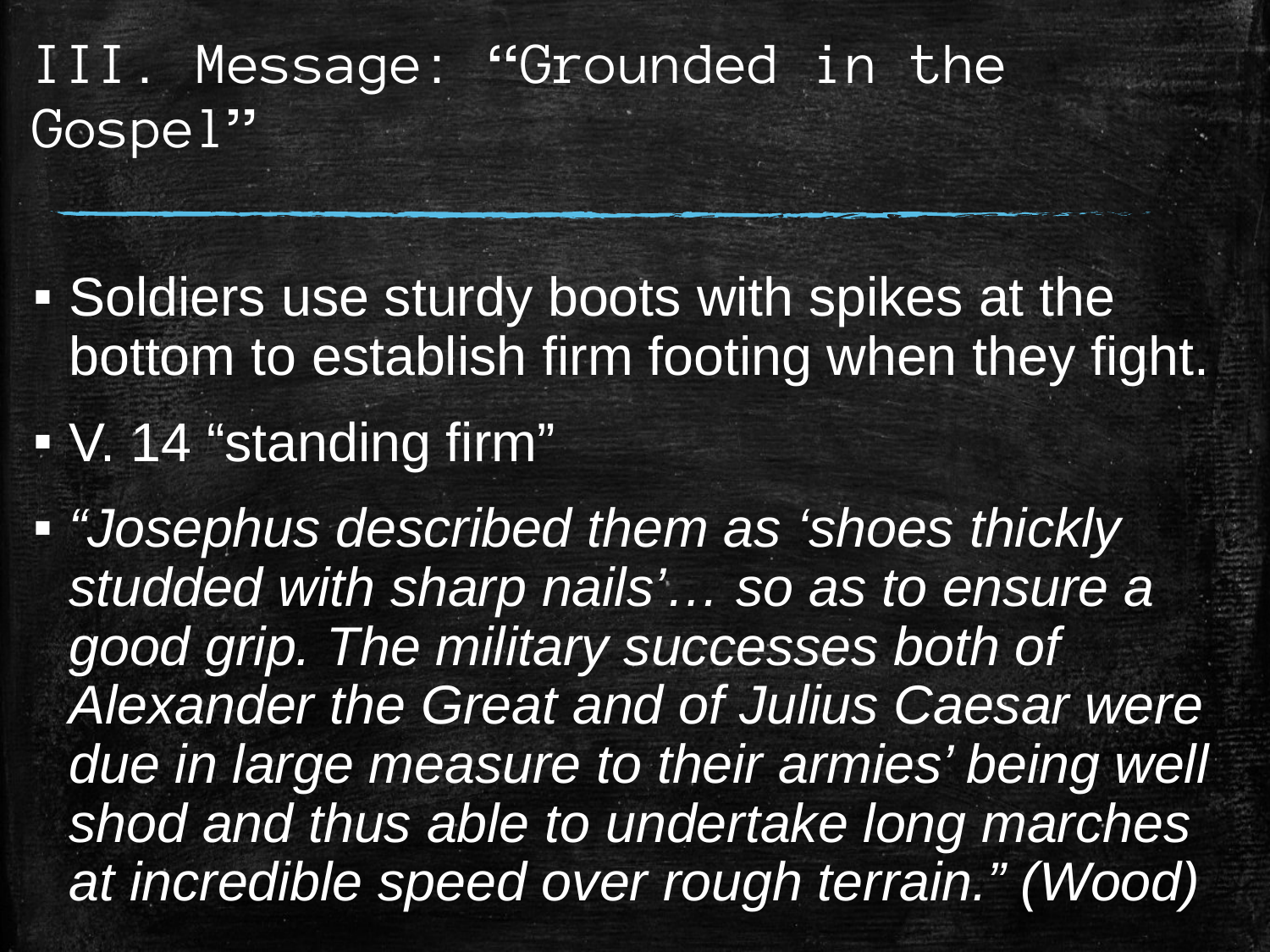

# III. Message: “Grounded in the Gospel”
Soldiers use sturdy boots with spikes at the bottom to establish firm footing when they fight.
V. 14 “standing firm”
“Josephus described them as ‘shoes thickly studded with sharp nails’… so as to ensure a good grip. The military successes both of Alexander the Great and of Julius Caesar were due in large measure to their armies’ being well shod and thus able to undertake long marches at incredible speed over rough terrain.” (Wood)